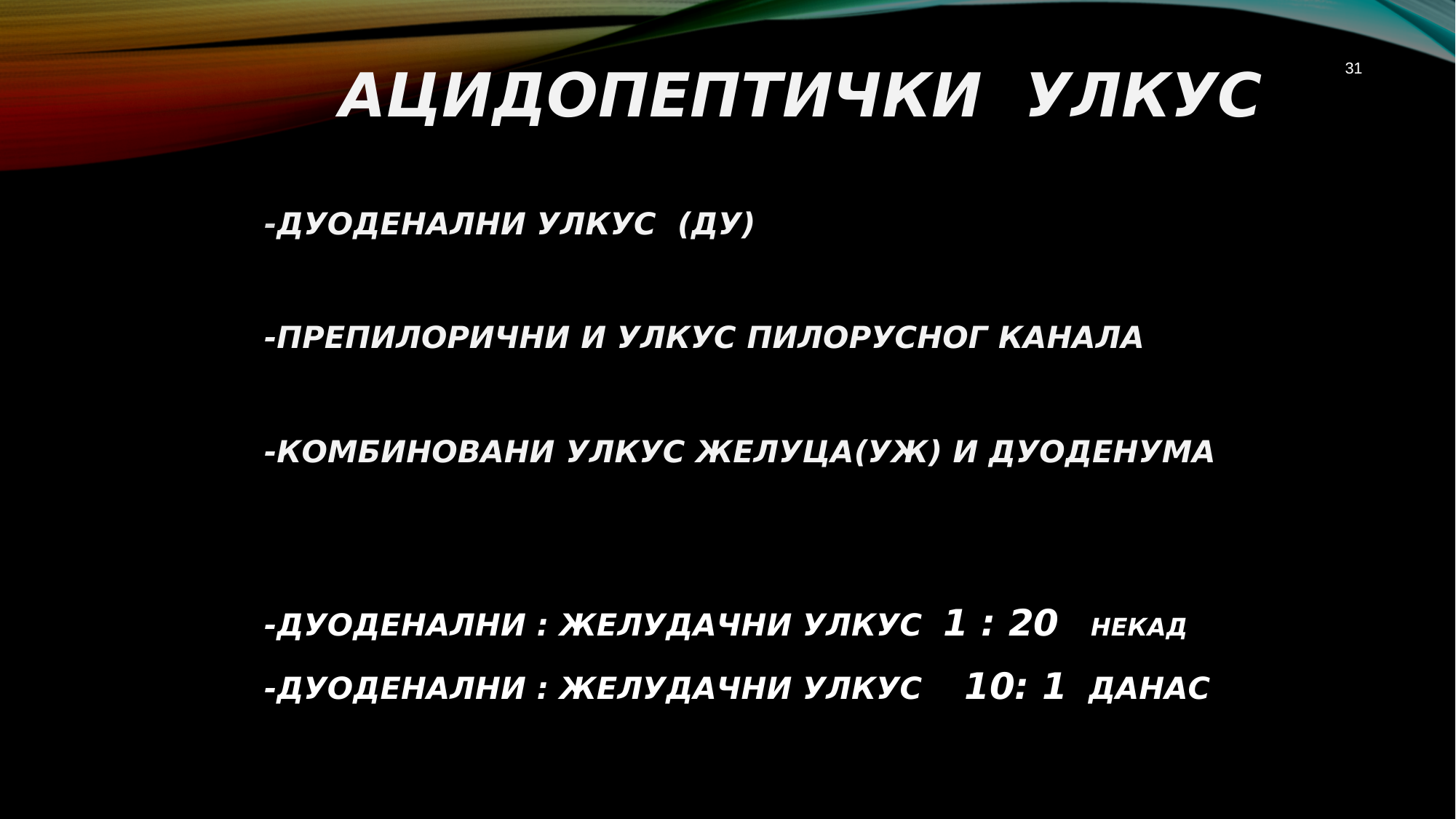

# Ацидопептички  улкус
31

	-ДУОДЕНАЛНИ УЛКУС  (ДУ)

	-ПРЕПИЛОРИЧНИ И УЛКУС ПИЛОРУСНОГ КАНАЛА

	-КОМБИНОВАНИ УЛКУС ЖЕЛУЦА(УЖ) И ДУОДЕНУМА

	-ДУОДЕНАЛНИ : ЖЕЛУДАЧНИ УЛКУС  1 : 20   НЕКАД
	-ДУОДЕНАЛНИ : ЖЕЛУДАЧНИ УЛКУС    10: 1  ДАНАС